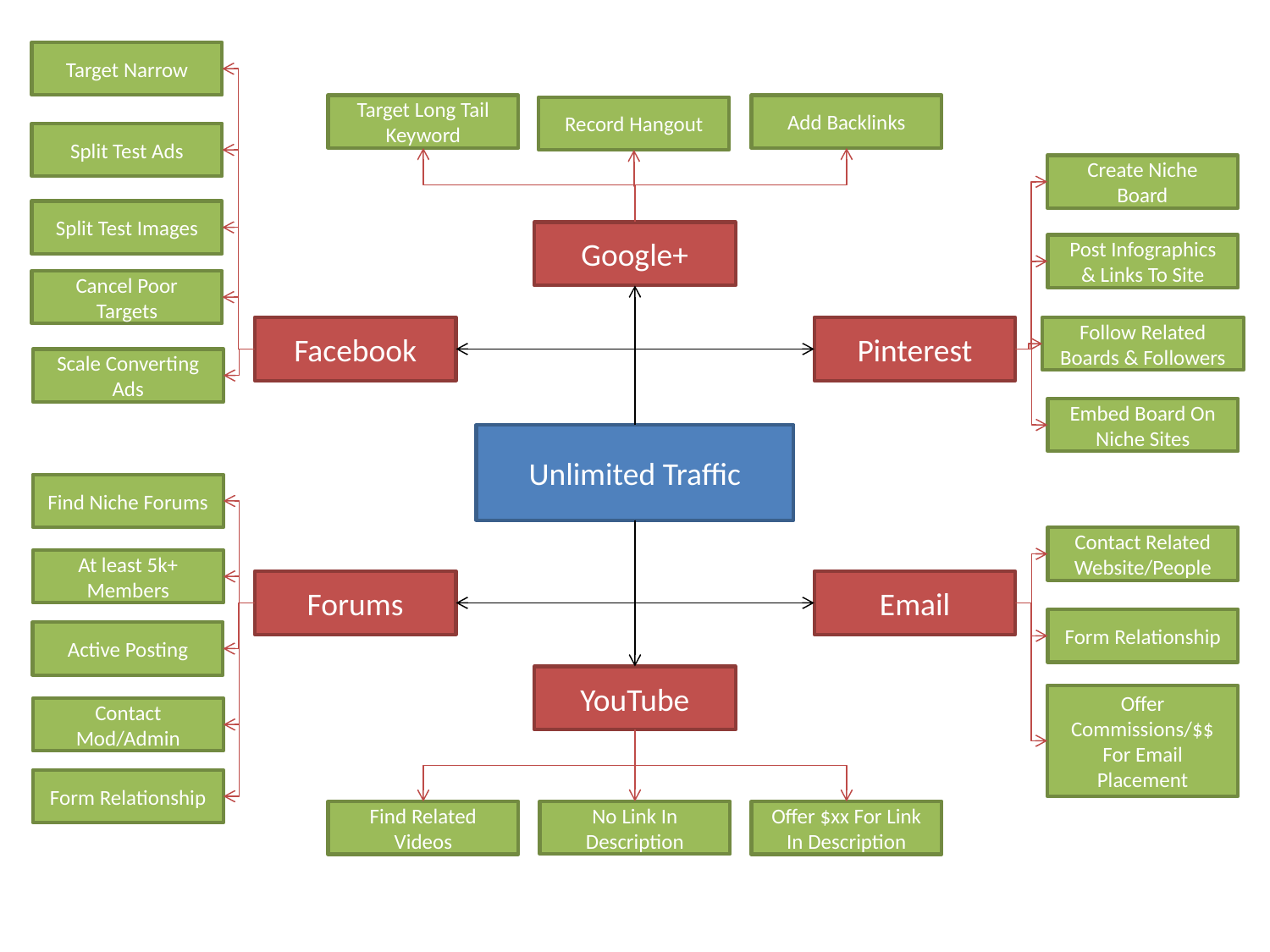

Target Narrow
Target Long Tail Keyword
Add Backlinks
Record Hangout
Split Test Ads
Create Niche Board
Split Test Images
Google+
Post Infographics & Links To Site
Cancel Poor Targets
Facebook
Pinterest
Follow Related Boards & Followers
Scale Converting Ads
Embed Board On Niche Sites
Unlimited Traffic
Find Niche Forums
Contact Related Website/People
At least 5k+ Members
Forums
Email
Form Relationship
Active Posting
YouTube
Offer Commissions/$$ For Email Placement
Contact Mod/Admin
Form Relationship
No Link In Description
Find Related Videos
Offer $xx For Link In Description